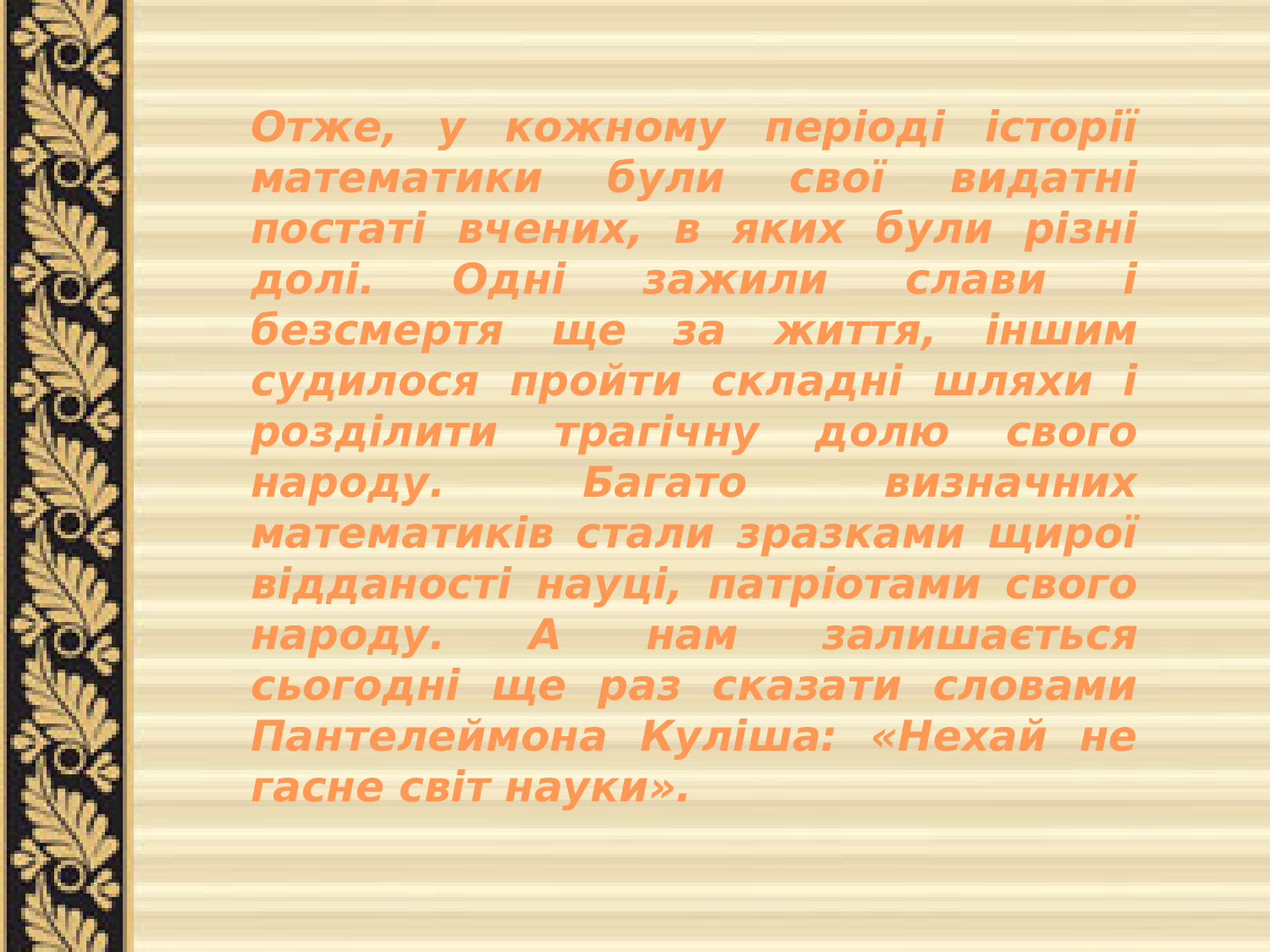

Отже, у кожному періоді історії математики були свої видатні постаті вчених, в яких були різні долі. Одні зажили слави і безсмертя ще за життя, іншим судилося пройти складні шляхи і розділити трагічну долю свого народу. Багато визначних математиків стали зразками щирої відданості науці, патріотами свого народу. А нам залишається сьогодні ще раз сказати словами Пантелеймона Куліша: «Нехай не гасне світ науки».